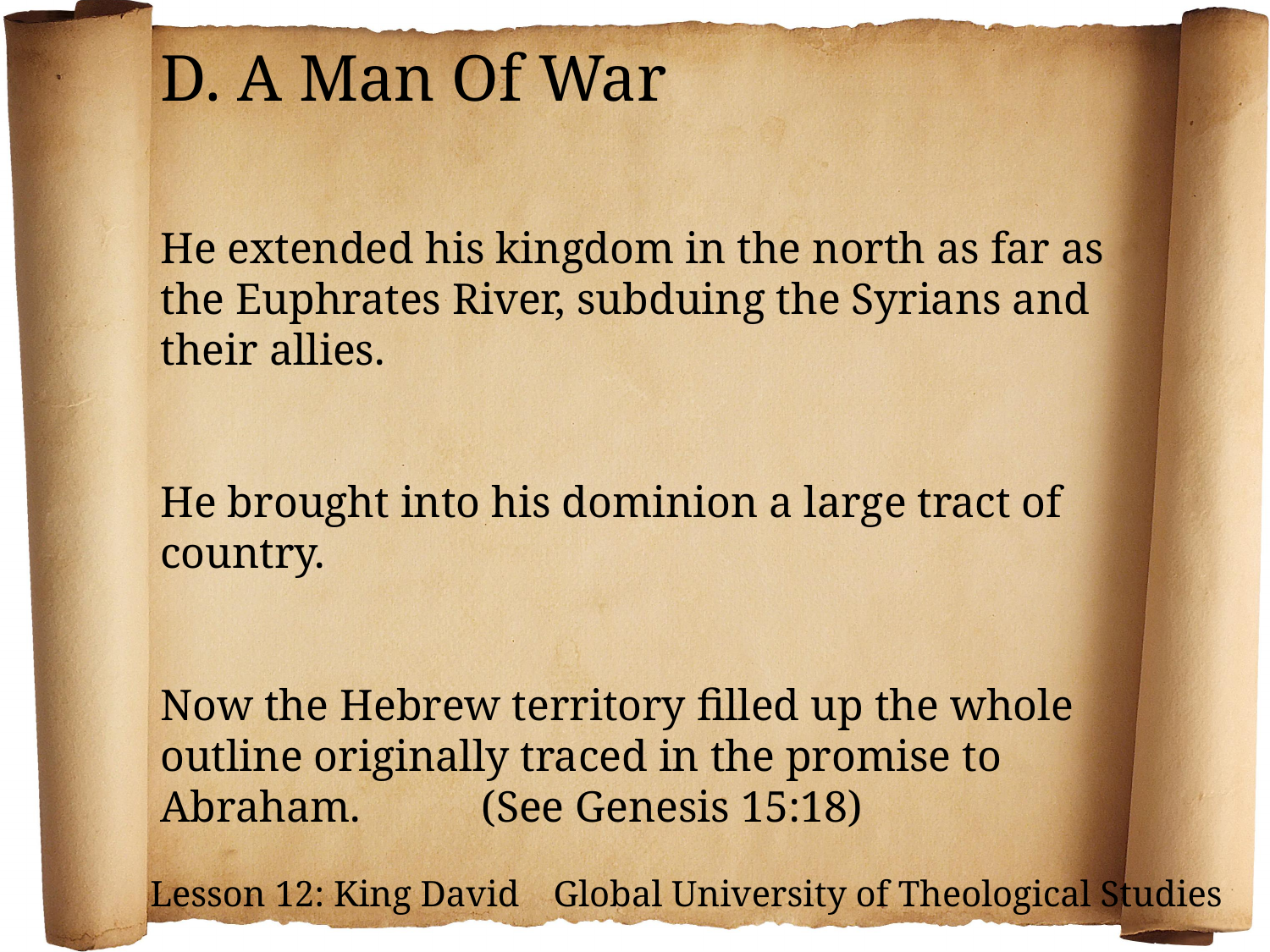

D. A Man Of War
He extended his kingdom in the north as far as the Euphrates River, subduing the Syrians and their allies.

He brought into his dominion a large tract of country.

Now the Hebrew territory filled up the whole outline originally traced in the promise to Abraham.           (See Genesis 15:18)
Lesson 12: King David    Global University of Theological Studies